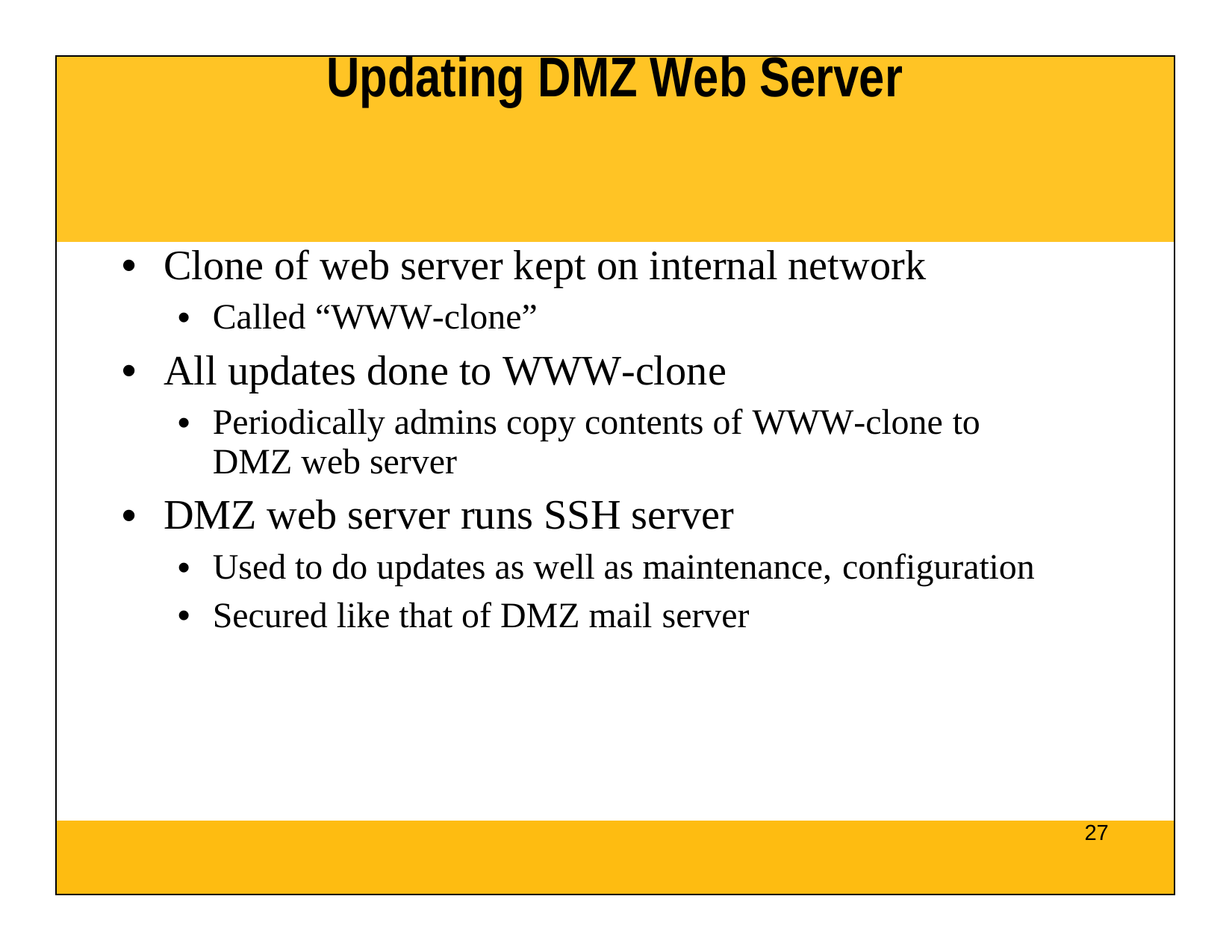

| Updating DMZ Web Server |
| --- |
| Clone of web server kept on internal network Called “WWW-clone” All updates done to WWW-clone Periodically admins copy contents of WWW-clone to DMZ web server DMZ web server runs SSH server Used to do updates as well as maintenance, configuration Secured like that of DMZ mail server |
| 27 |